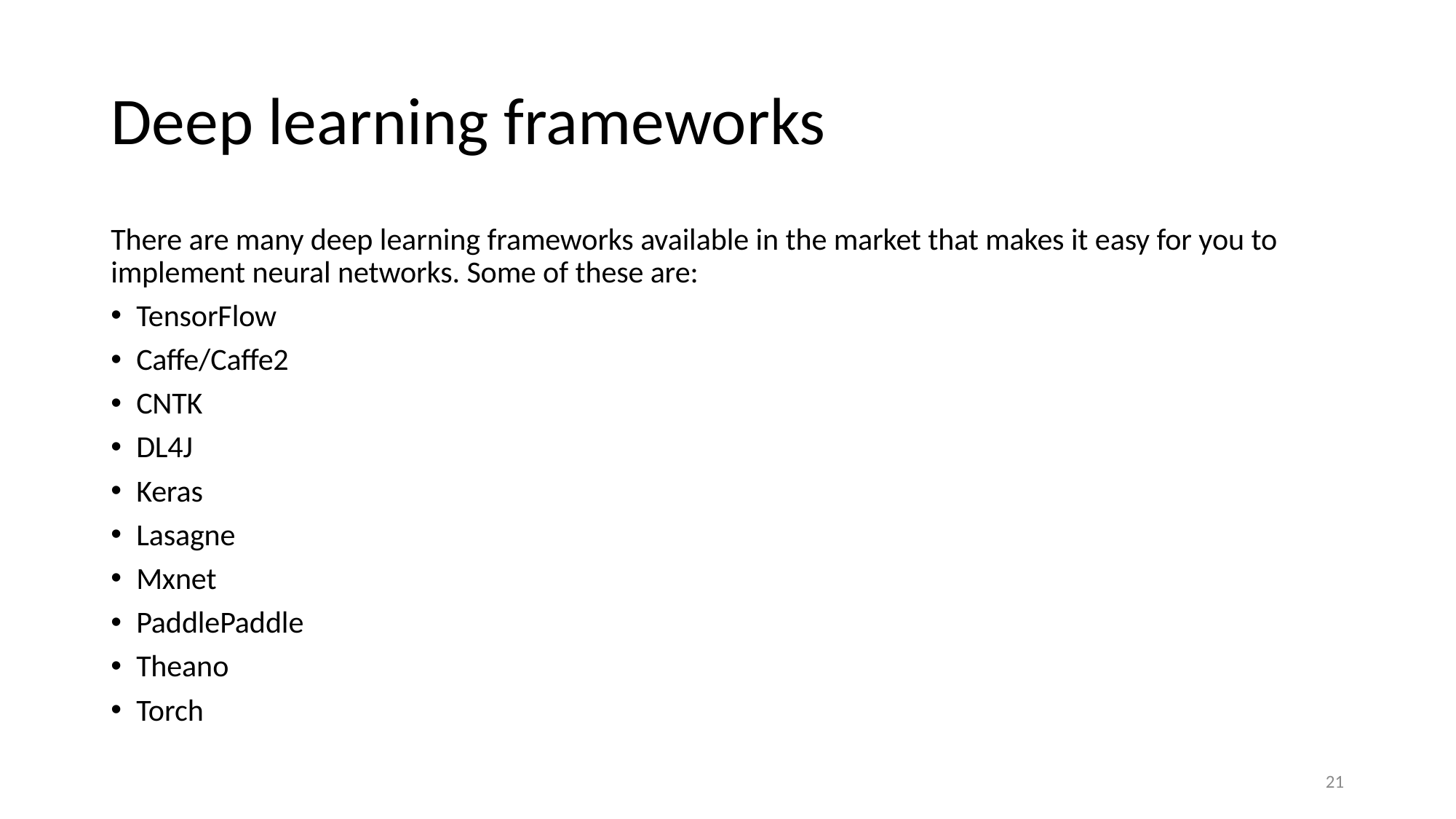

# Deep learning frameworks
There are many deep learning frameworks available in the market that makes it easy for you to implement neural networks. Some of these are:
TensorFlow
Caffe/Caffe2
CNTK
DL4J
Keras
Lasagne
Mxnet
PaddlePaddle
Theano
Torch

21